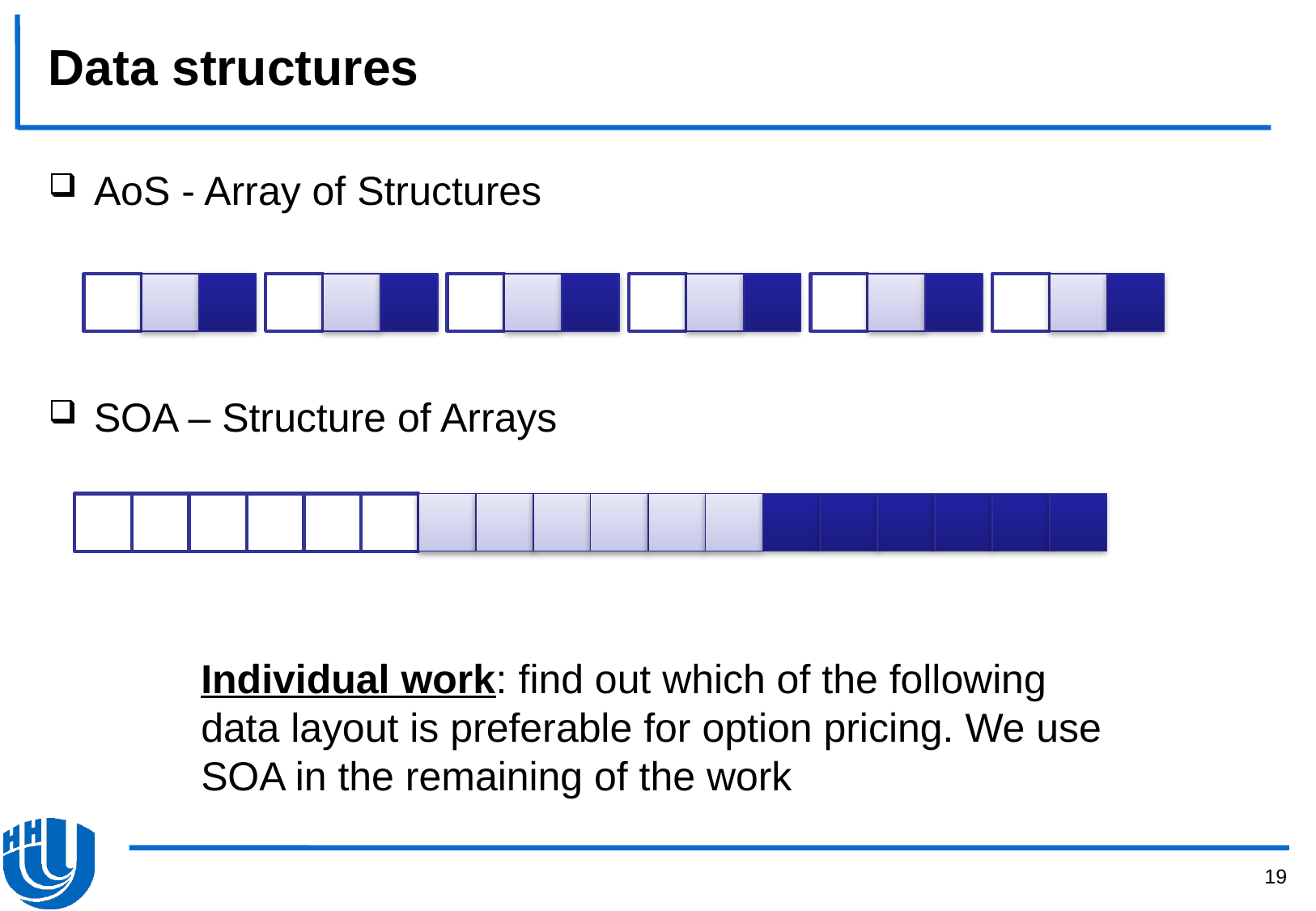

# Data structures
AoS - Array of Structures

SOA – Structure of Arrays

Individual work: find out which of the following data layout is preferable for option pricing. We use SOA in the remaining of the work